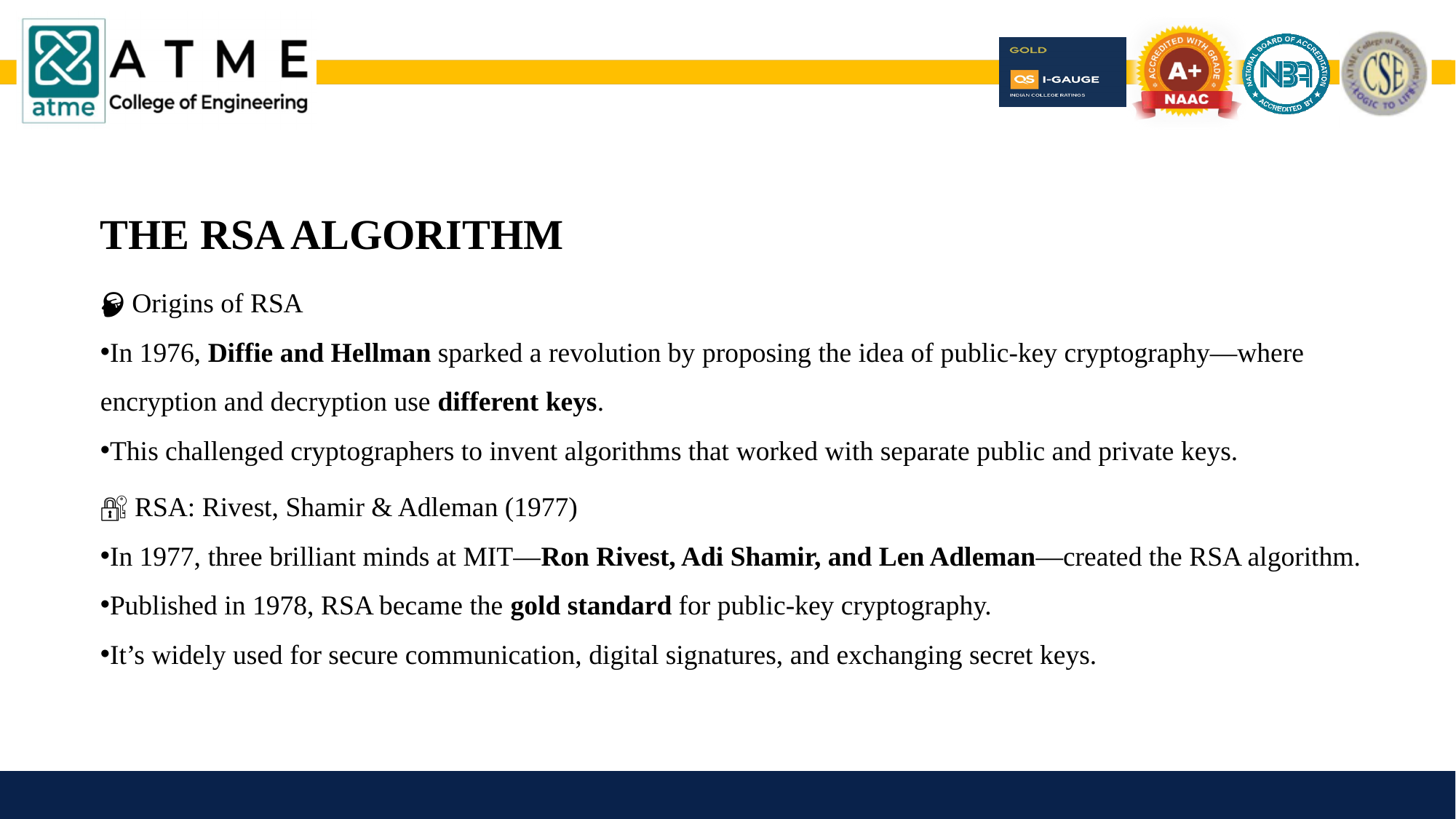

THE RSA ALGORITHM
🧠 Origins of RSA
In 1976, Diffie and Hellman sparked a revolution by proposing the idea of public-key cryptography—where encryption and decryption use different keys.
This challenged cryptographers to invent algorithms that worked with separate public and private keys.
🔐 RSA: Rivest, Shamir & Adleman (1977)
In 1977, three brilliant minds at MIT—Ron Rivest, Adi Shamir, and Len Adleman—created the RSA algorithm.
Published in 1978, RSA became the gold standard for public-key cryptography.
It’s widely used for secure communication, digital signatures, and exchanging secret keys.